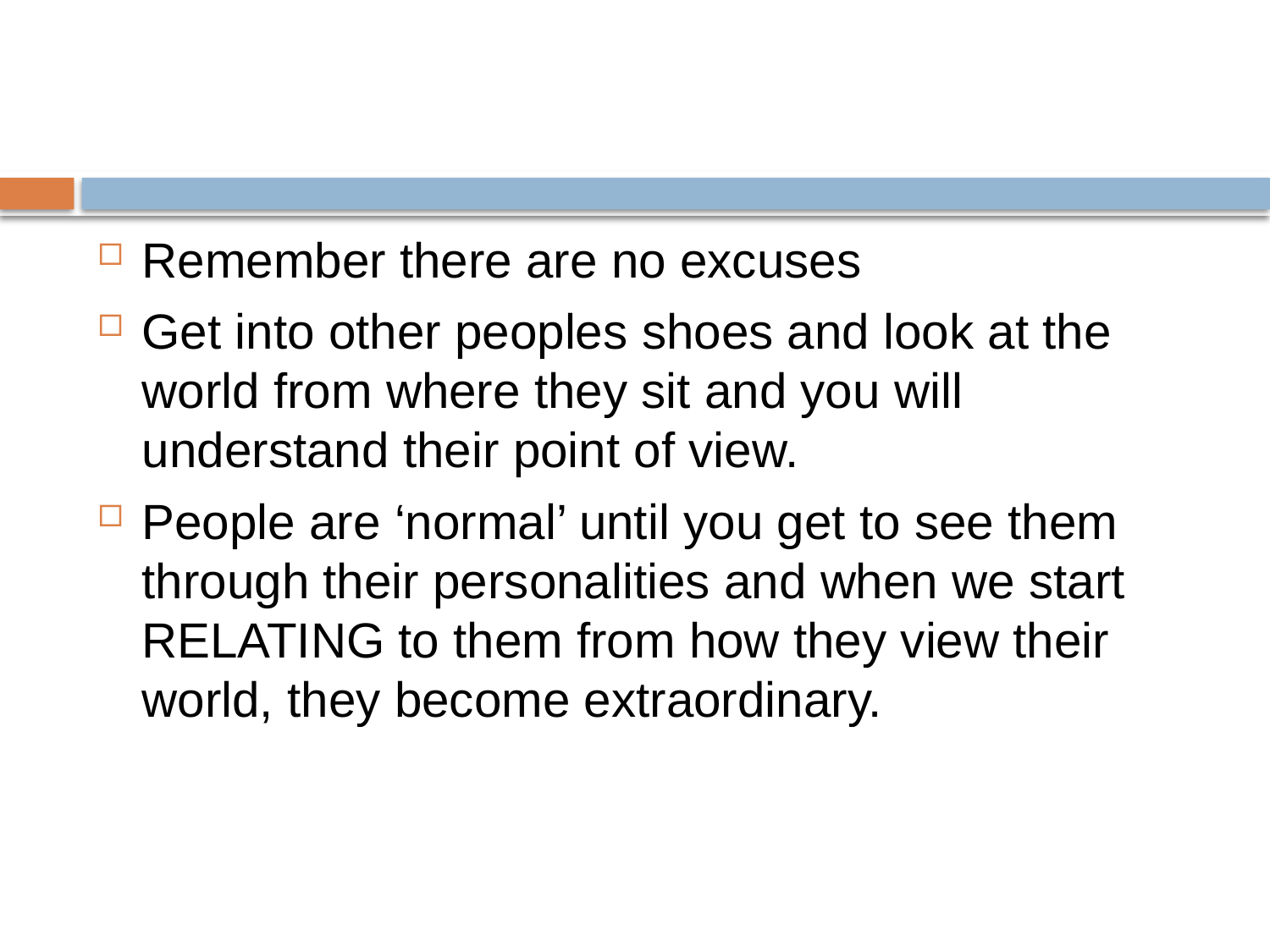

Remember there are no excuses
Get into other peoples shoes and look at the world from where they sit and you will understand their point of view.
People are ‘normal’ until you get to see them through their personalities and when we start RELATING to them from how they view their world, they become extraordinary.